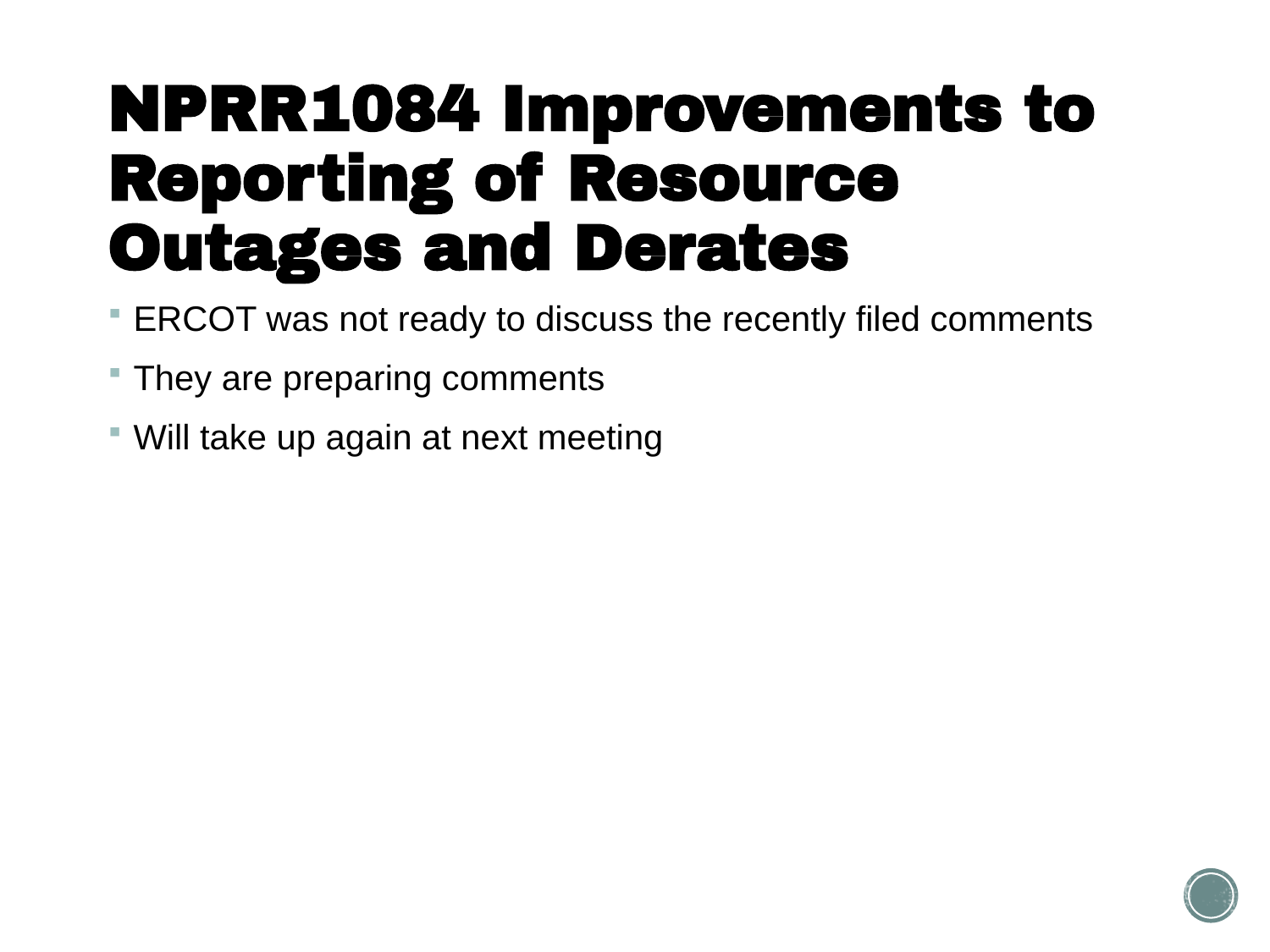

# NPRR1084 Improvements to Reporting of Resource Outages and Derates
ERCOT was not ready to discuss the recently filed comments
They are preparing comments
Will take up again at next meeting